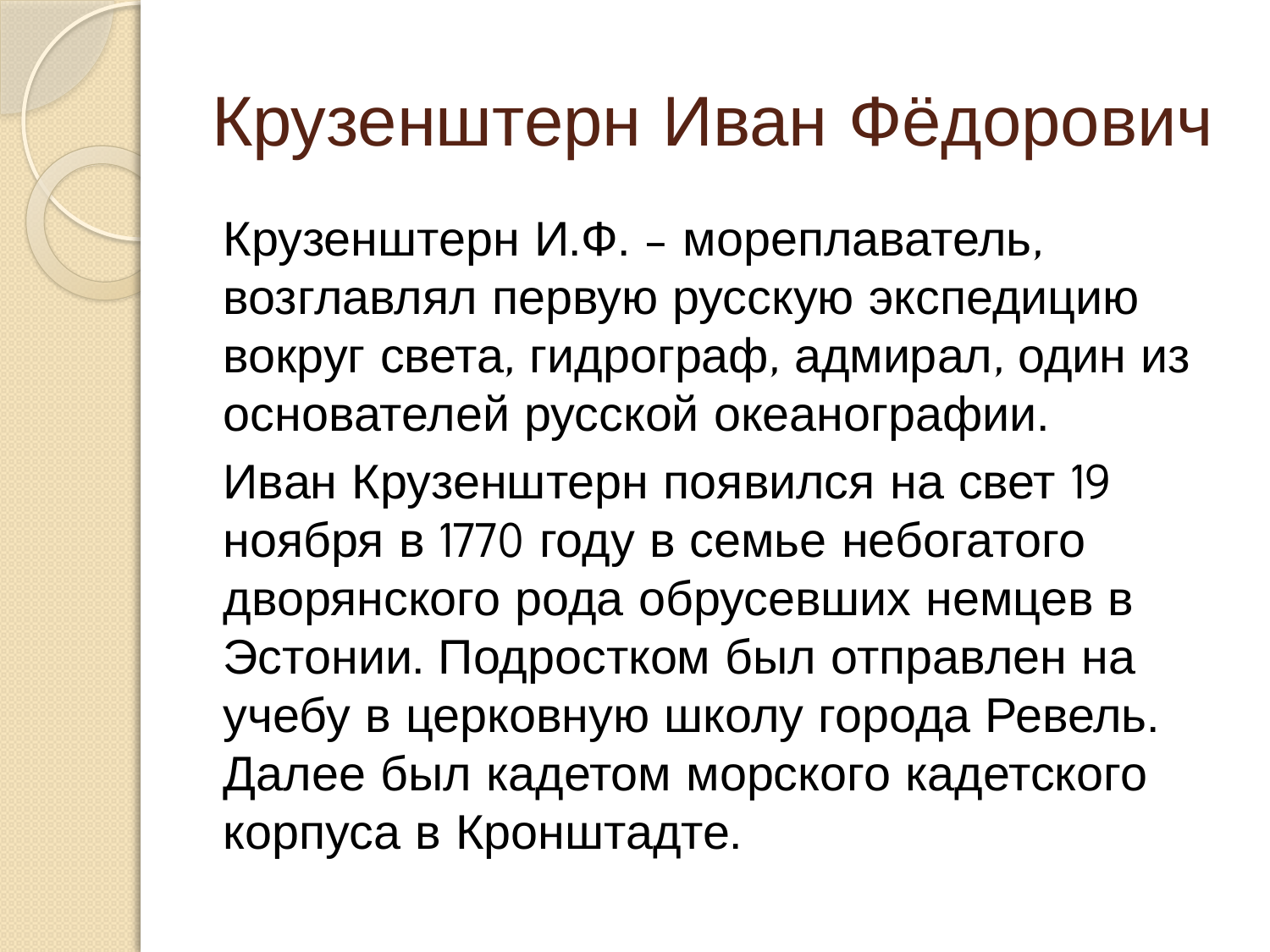

# Крузенштерн Иван Фёдорович
Крузенштерн И.Ф. – мореплаватель, возглавлял первую русскую экспедицию вокруг света, гидрограф, адмирал, один из основателей русской океанографии.
Иван Крузенштерн появился на свет 19 ноября в 1770 году в семье небогатого дворянского рода обрусевших немцев в Эстонии. Подростком был отправлен на учебу в церковную школу города Ревель. Далее был кадетом морского кадетского корпуса в Кронштадте.